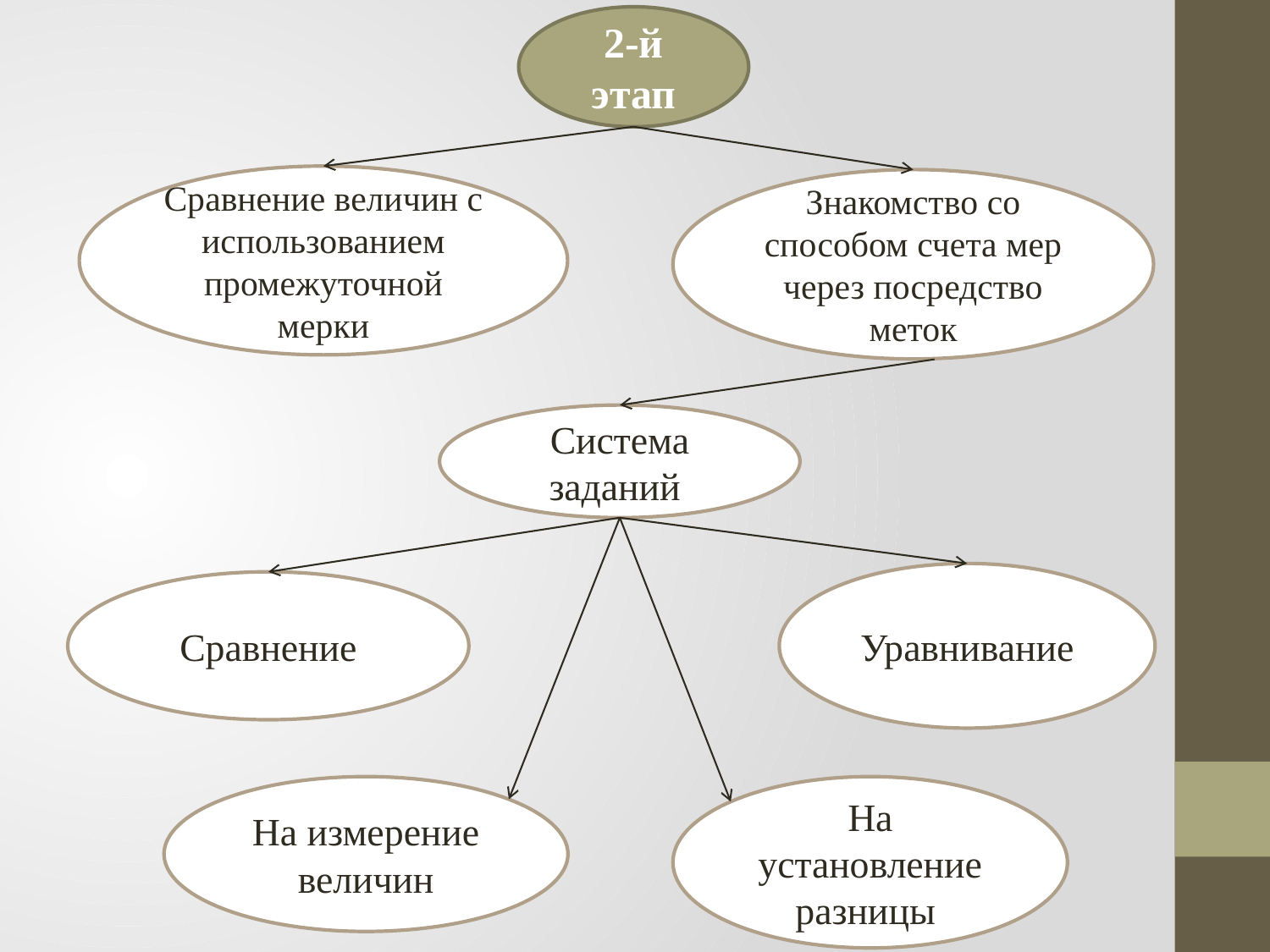

2-й этап
Сравнение величин с использованием промежуточной мерки
Знакомство со способом счета мер через посредство меток
Система заданий
Уравнивание
Сравнение
На измерение величин
На установление разницы